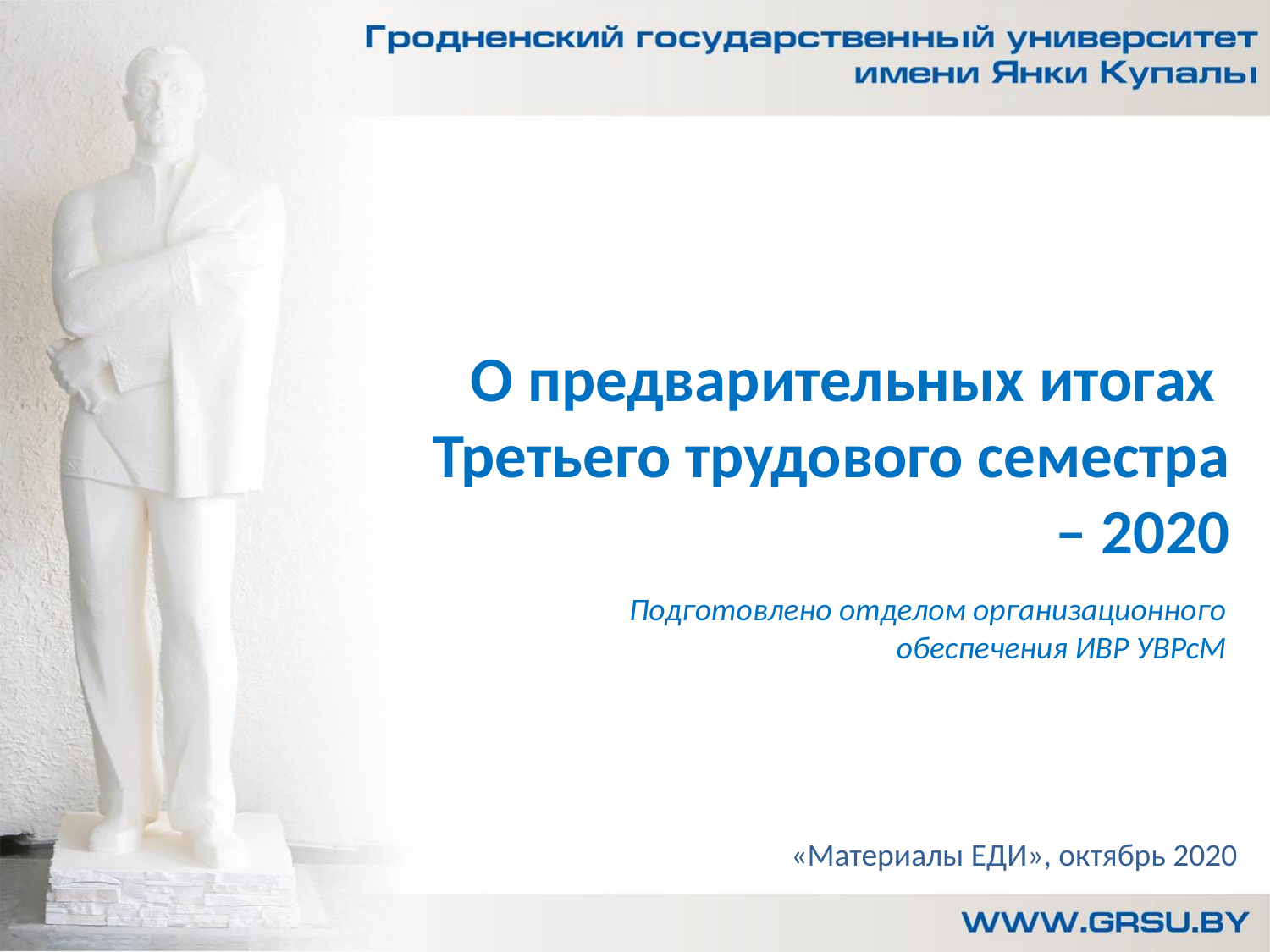

# О предварительных итогах Третьего трудового семестра – 2020
Подготовлено отделом организационного обеспечения ИВР УВРсМ
«Материалы ЕДИ», октябрь 2020